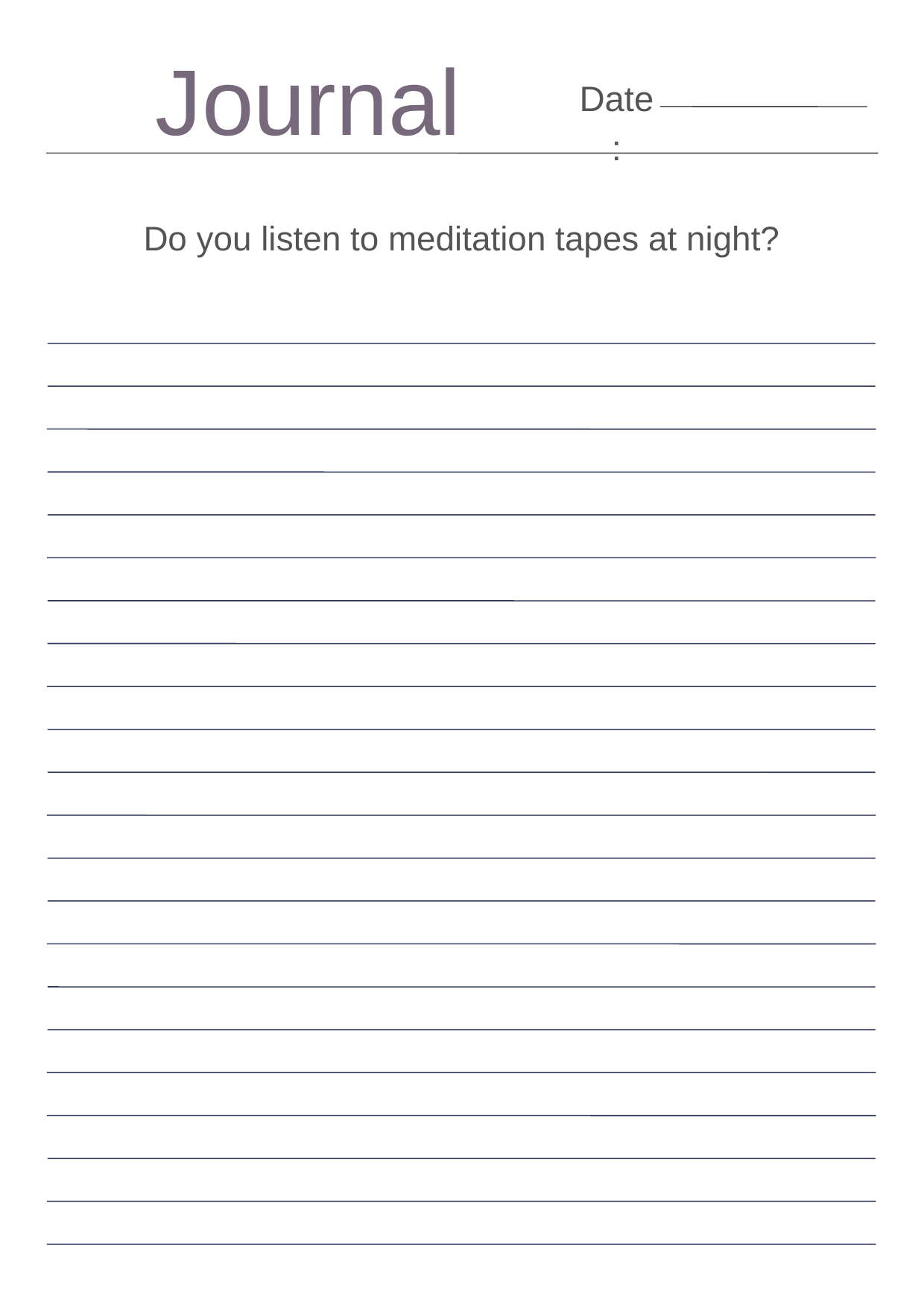

Journal
Date:

Do you listen to meditation tapes at night?